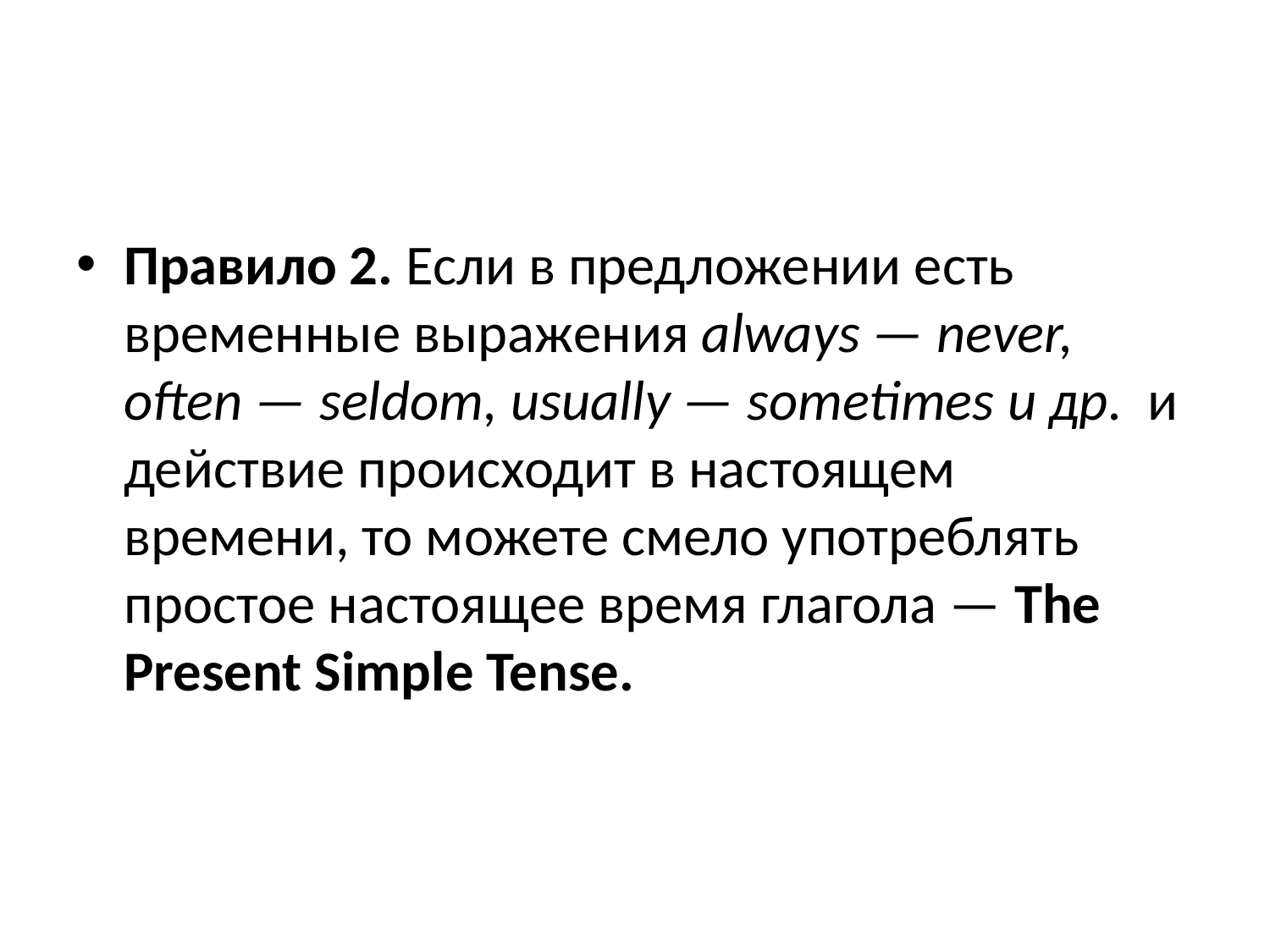

#
Правило 2. Если в предложении есть временные выражения always — never, often — seldom, usually — sometimes и др.  и действие происходит в настоящем времени, то можете смело употреблять простое настоящее время глагола — The Present Simple Tense.